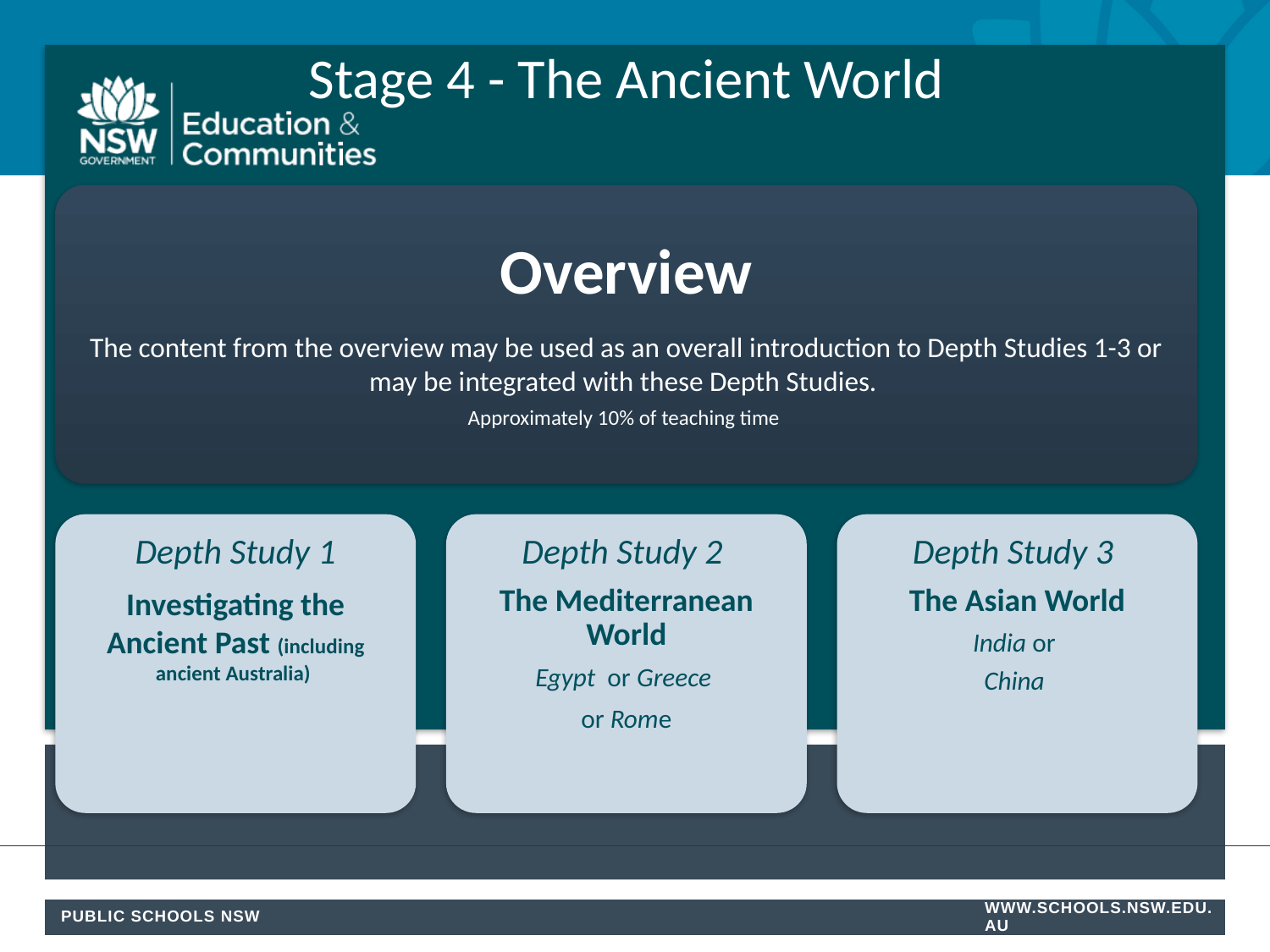

# Stage 4 - The Ancient World
Overview
The content from the overview may be used as an overall introduction to Depth Studies 1-3 or may be integrated with these Depth Studies.
Approximately 10% of teaching time
Depth Study 1
Investigating the Ancient Past (including ancient Australia)

Depth Study 2
The Mediterranean World
Egypt  or Greece
or Rome

Depth Study 3
The Asian World
India or
China